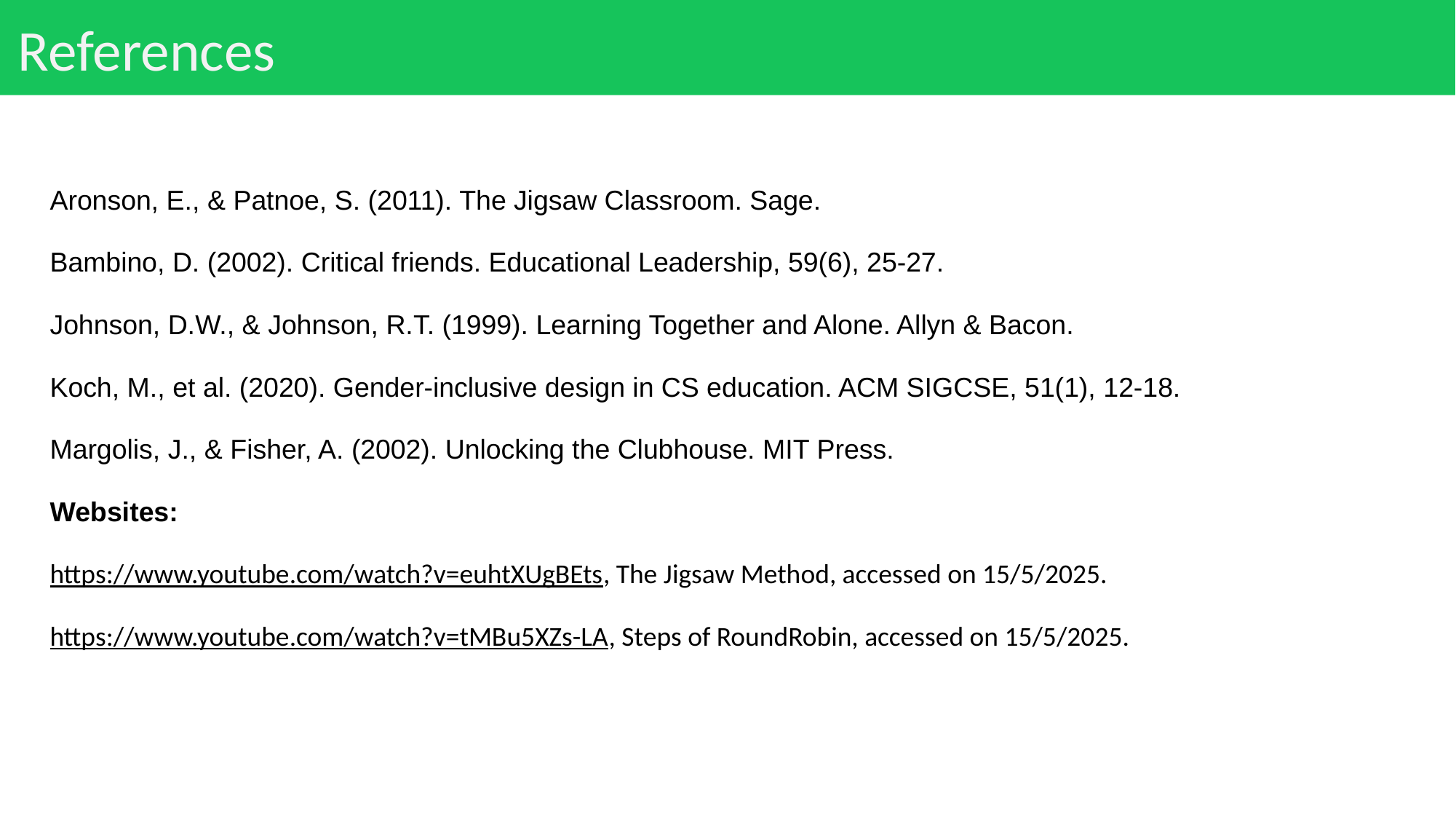

# References

Aronson, E., & Patnoe, S. (2011). The Jigsaw Classroom. Sage.
Bambino, D. (2002). Critical friends. Educational Leadership, 59(6), 25-27.
Johnson, D.W., & Johnson, R.T. (1999). Learning Together and Alone. Allyn & Bacon.
Koch, M., et al. (2020). Gender-inclusive design in CS education. ACM SIGCSE, 51(1), 12-18.
Margolis, J., & Fisher, A. (2002). Unlocking the Clubhouse. MIT Press.
Websites:
https://www.youtube.com/watch?v=euhtXUgBEts, The Jigsaw Method, accessed on 15/5/2025.
https://www.youtube.com/watch?v=tMBu5XZs-LA, Steps of RoundRobin, accessed on 15/5/2025.